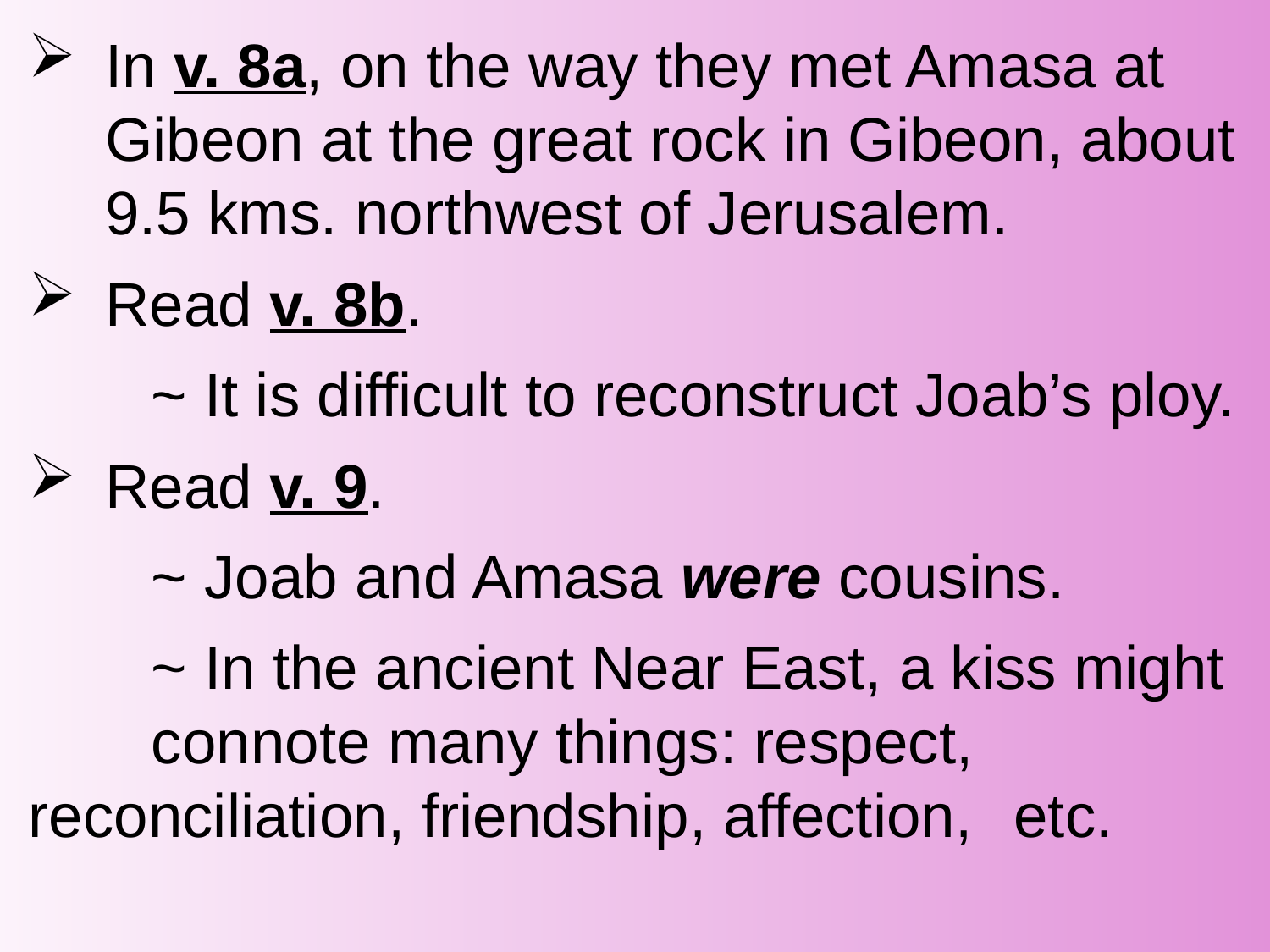

In v. 8a, on the way they met Amasa at Gibeon at the great rock in Gibeon, about 9.5 kms. northwest of Jerusalem.
Read v. 8b.
		~ It is difficult to reconstruct Joab’s ploy.
Read v. 9.
		~ Joab and Amasa were cousins.
		~ In the ancient Near East, a kiss might 					connote many things: respect, 							reconciliation, friendship, affection, 						etc.